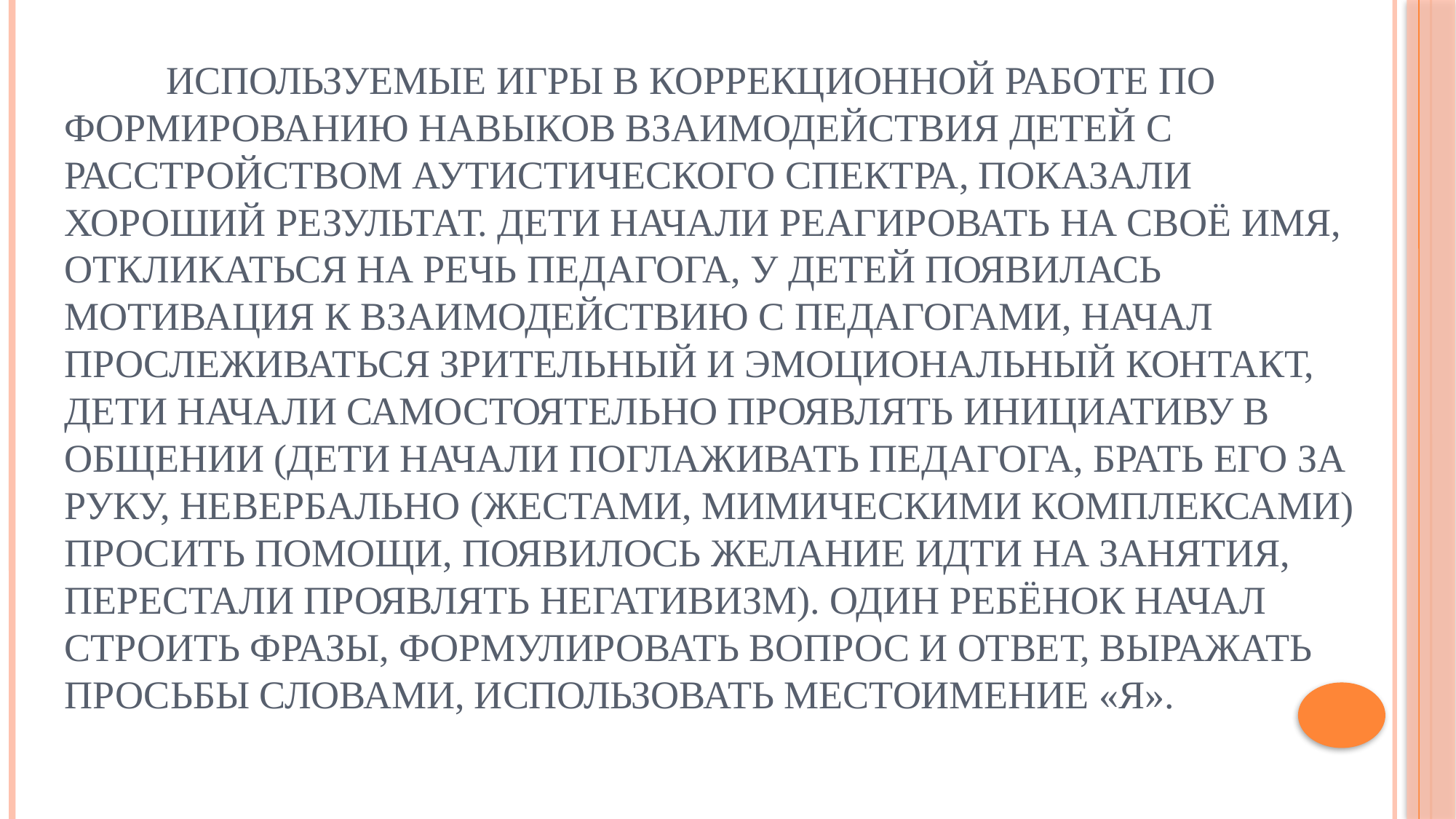

# Используемые игры в коррекционной работе по формированию навыков взаимодействия детей с расстройством аутистического спектра, показали хороший результат. Дети начали реагировать на своё имя, откликаться на речь педагога, у детей появилась мотивация к взаимодействию с педагогами, начал прослеживаться зрительный и эмоциональный контакт, дети начали самостоятельно проявлять инициативу в общении (дети начали поглаживать педагога, брать его за руку, невербально (жестами, мимическими комплексами) просить помощи, появилось желание идти на занятия, перестали проявлять негативизм). Один ребёнок начал строить фразы, формулировать вопрос и ответ, выражать просьбы словами, использовать местоимение «я».